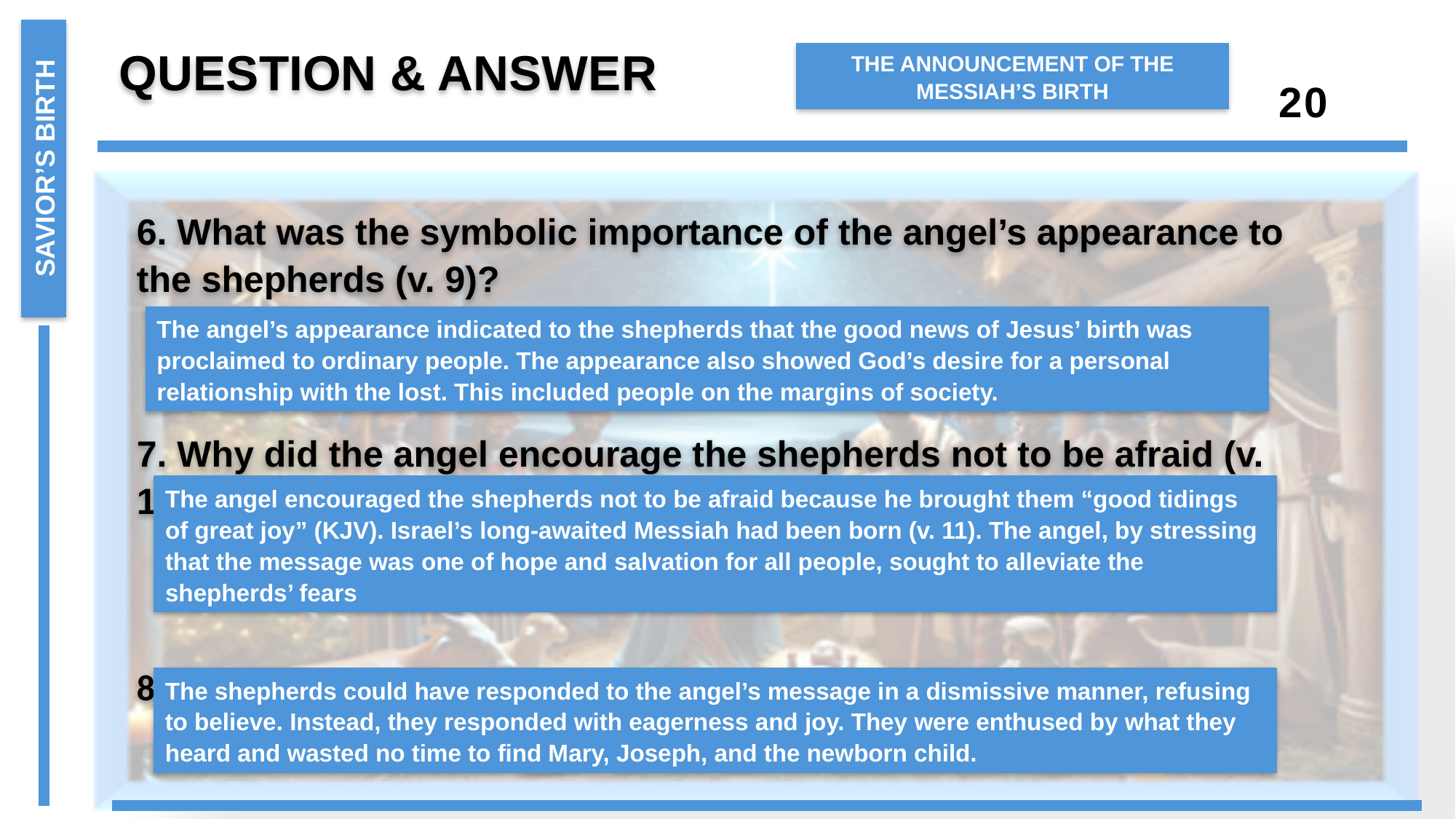

QUESTION & ANSWER
THE ANNOUNCEMENT OF THE MESSIAH’S BIRTH
20
Savior’s Birth

6. What was the symbolic importance of the angel’s appearance to the shepherds (v. 9)?

7. Why did the angel encourage the shepherds not to be afraid (v. 10)?

8. How did the shepherds respond to the angel’s message (vv. 15–16)?

The angel’s appearance indicated to the shepherds that the good news of Jesus’ birth was proclaimed to ordinary people. The appearance also showed God’s desire for a personal relationship with the lost. This included people on the margins of society.
The angel encouraged the shepherds not to be afraid because he brought them “good tidings of great joy” (KJV). Israel’s long-awaited Messiah had been born (v. 11). The angel, by stressing that the message was one of hope and salvation for all people, sought to alleviate the shepherds’ fears
The shepherds could have responded to the angel’s message in a dismissive manner, refusing to believe. Instead, they responded with eagerness and joy. They were enthused by what they heard and wasted no time to find Mary, Joseph, and the newborn child.